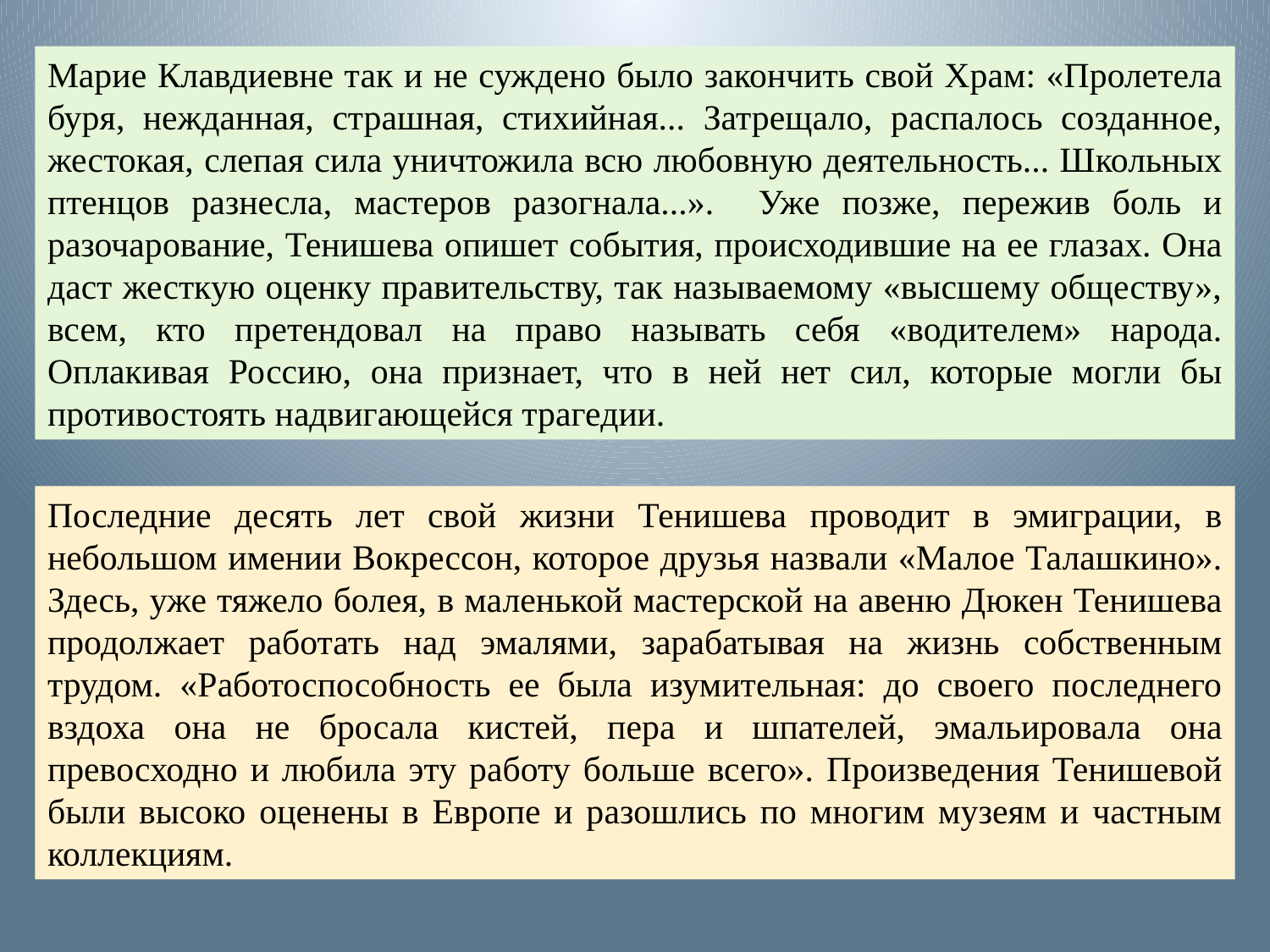

Марие Клавдиевне так и не суждено было закончить свой Храм: «Пролетела буря, нежданная, страшная, стихийная... Затрещало, распалось созданное, жестокая, слепая сила уничтожила всю любовную деятельность... Школьных птенцов разнесла, мастеров разогнала...».  Уже позже, пережив боль и разочарование, Тенишева опишет события, происходившие на ее глазах. Она даст жесткую оценку правительству, так называемому «высшему обществу», всем, кто претендовал на право называть себя «водителем» народа. Оплакивая Россию, она признает, что в ней нет сил, которые могли бы противостоять надвигающейся трагедии.
Последние десять лет свой жизни Тенишева проводит в эмиграции, в небольшом имении Вокрессон, которое друзья назвали «Малое Талашкино». Здесь, уже тяжело болея, в маленькой мастерской на авеню Дюкен Тенишева продолжает работать над эмалями, зарабатывая на жизнь собственным трудом. «Работоспособность ее была изумительная: до своего последнего вздоха она не бросала кистей, пера и шпателей, эмальировала она превосходно и любила эту работу больше всего». Произведения Тенишевой были высоко оценены в Европе и разошлись по многим музеям и частным коллекциям.